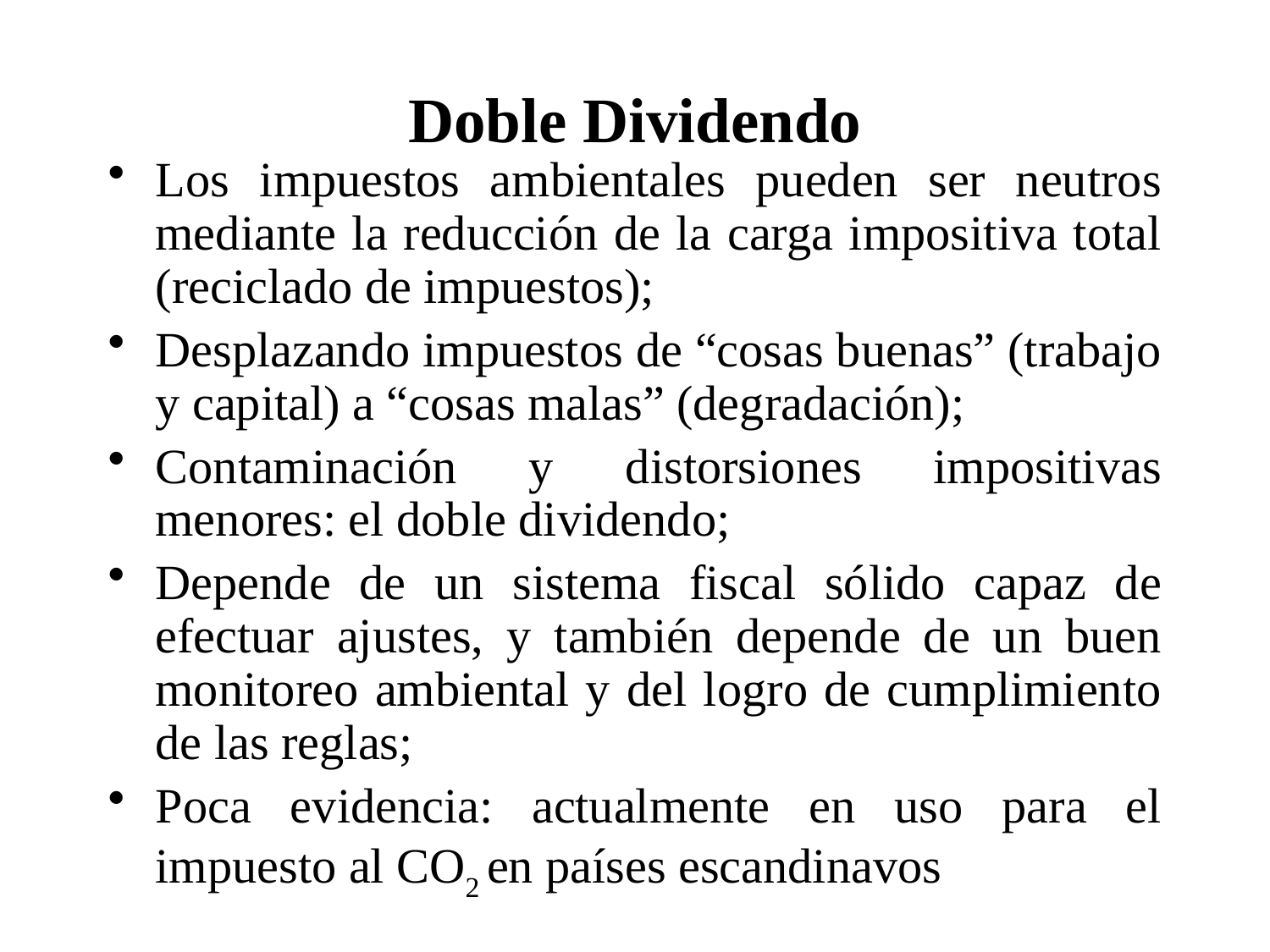

# Doble Dividendo
Los impuestos ambientales pueden ser neutros mediante la reducción de la carga impositiva total (reciclado de impuestos);
Desplazando impuestos de “cosas buenas” (trabajo y capital) a “cosas malas” (degradación);
Contaminación y distorsiones impositivas menores: el doble dividendo;
Depende de un sistema fiscal sólido capaz de efectuar ajustes, y también depende de un buen monitoreo ambiental y del logro de cumplimiento de las reglas;
Poca evidencia: actualmente en uso para el impuesto al CO2 en países escandinavos